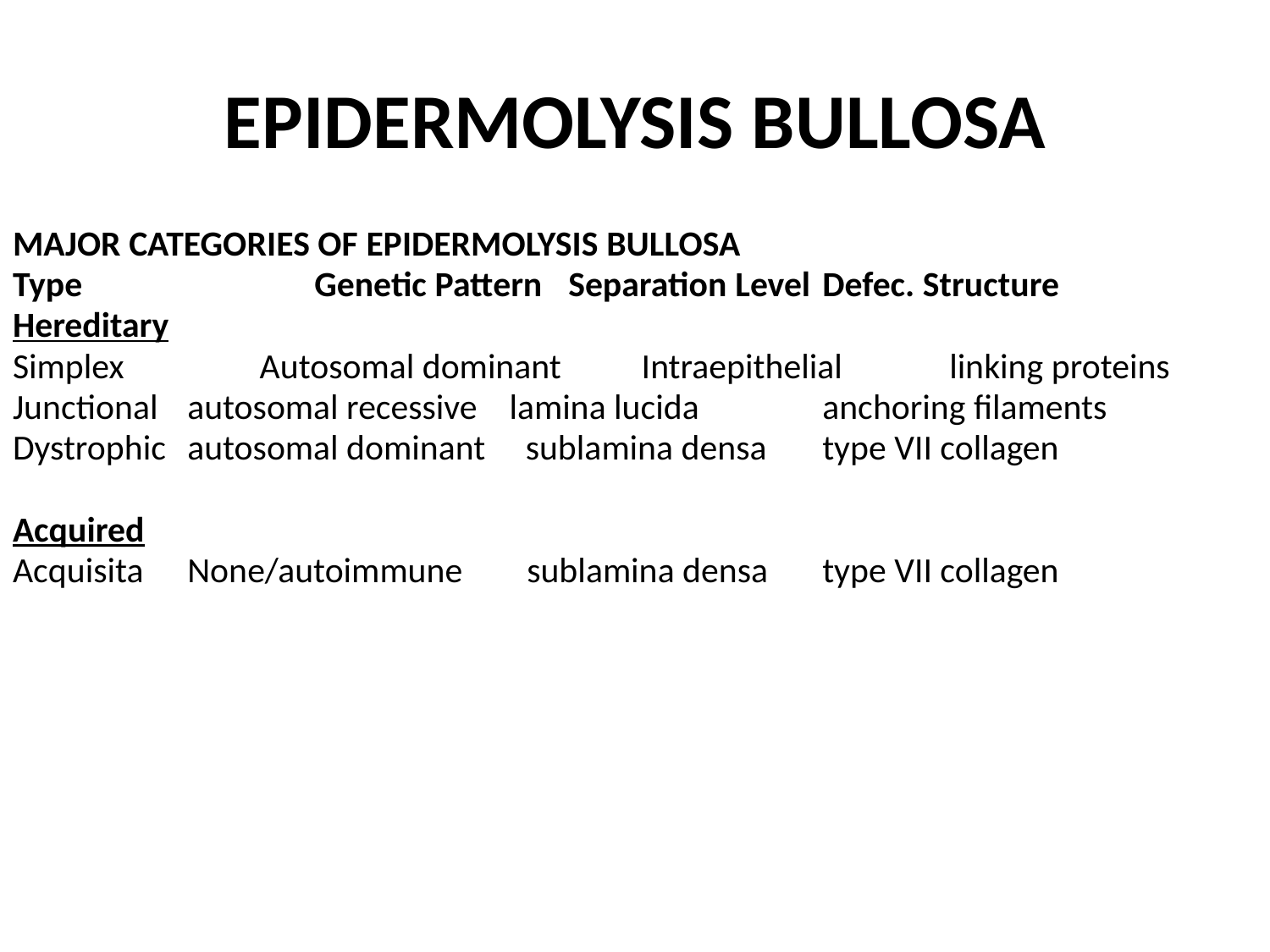

# EPIDERMOLYSIS BULLOSA
MAJOR CATEGORIES OF EPIDERMOLYSIS BULLOSA
Type		Genetic Pattern	Separation Level	Defec. Structure
Hereditary
Simplex	         Autosomal dominant          Intraepithelial  	linking proteins
Junctional	autosomal recessive    lamina lucida	anchoring filaments
Dystrophic	autosomal dominant     sublamina densa 	type VII collagen

Acquired
Acquisita	None/autoimmune        sublamina densa	type VII collagen